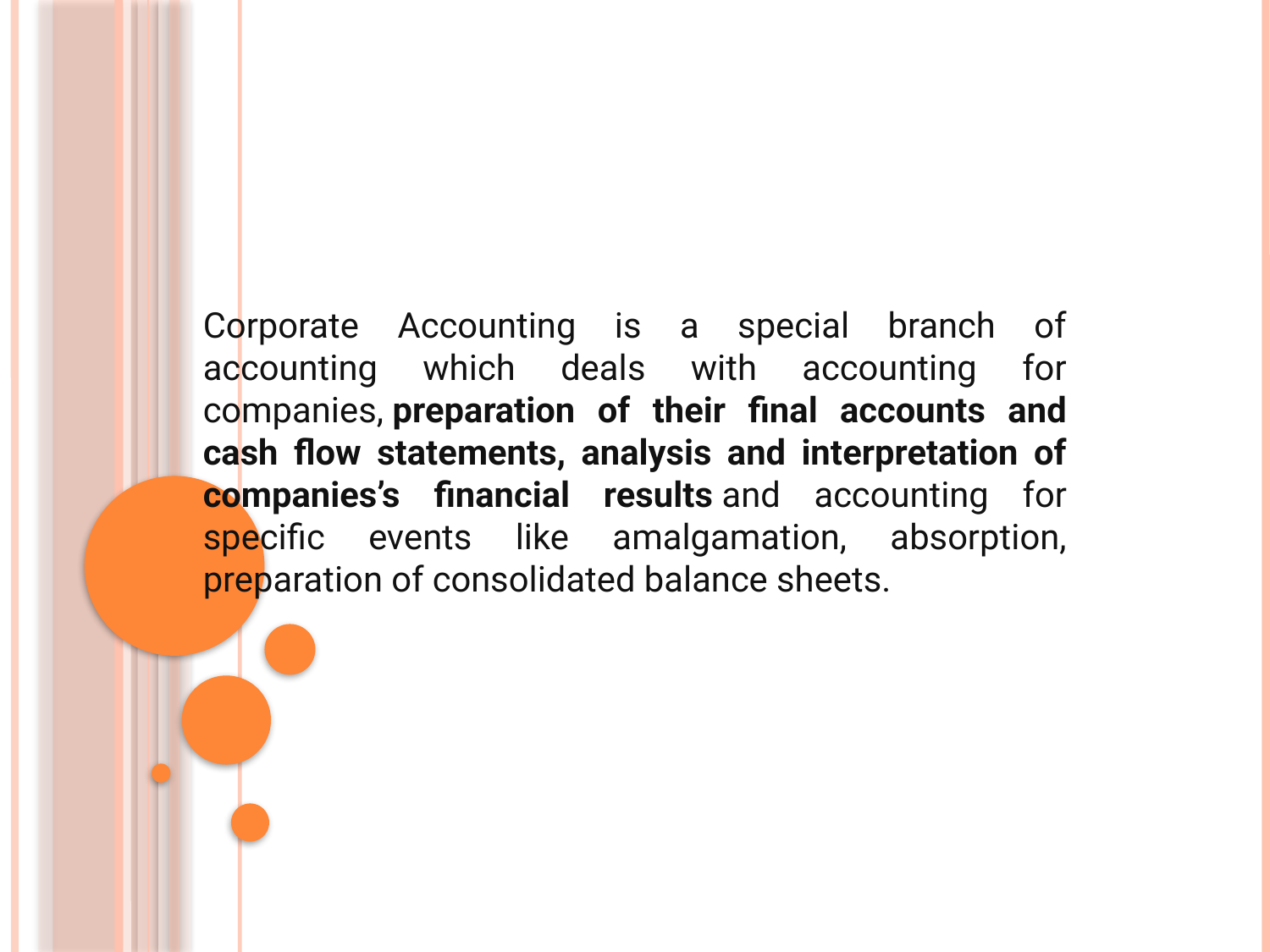

#
Corporate Accounting is a special branch of accounting which deals with accounting for companies, preparation of their final accounts and cash flow statements, analysis and interpretation of companies’s financial results and accounting for specific events like amalgamation, absorption, preparation of consolidated balance sheets.